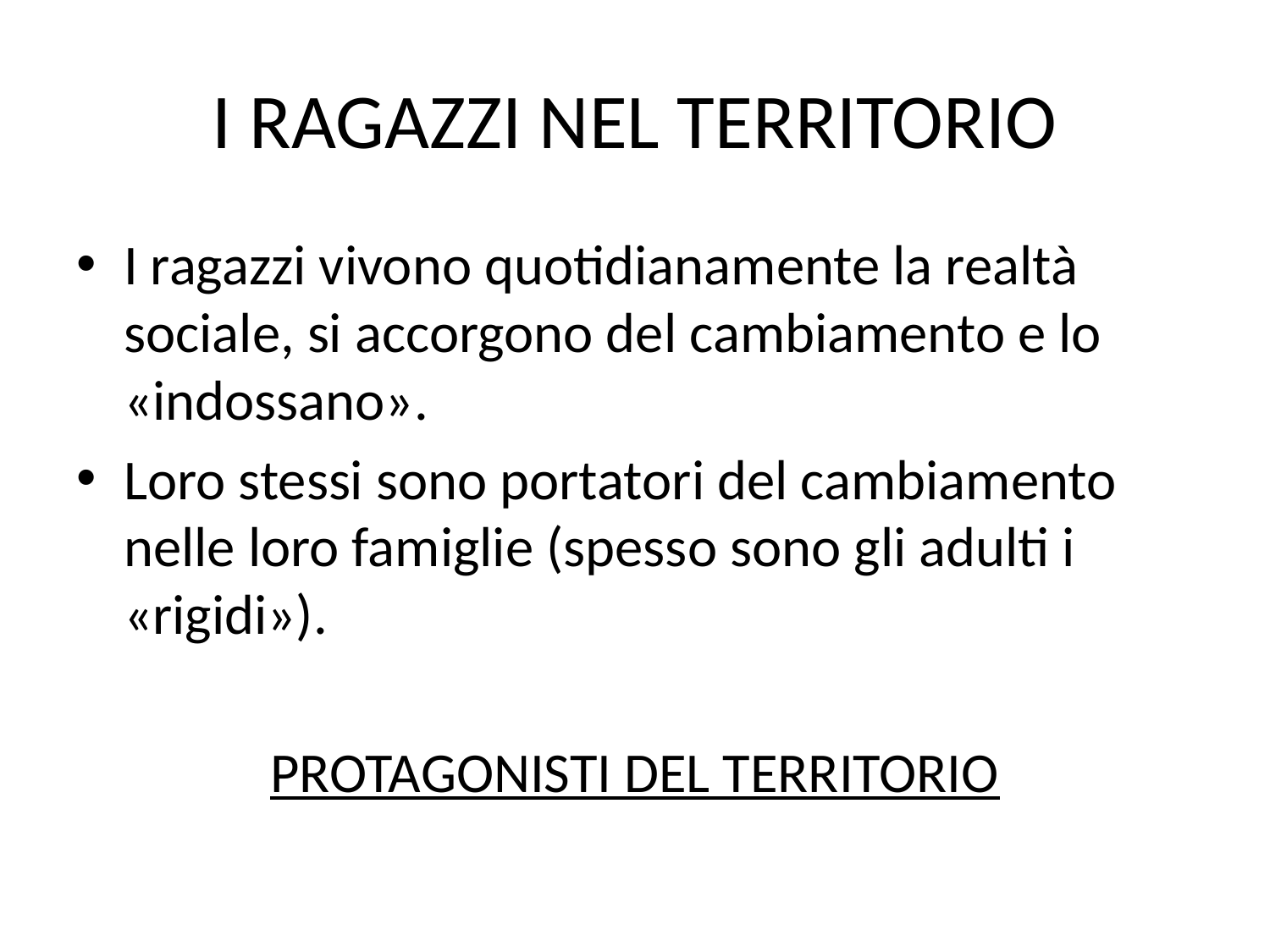

# I RAGAZZI NEL TERRITORIO
I ragazzi vivono quotidianamente la realtà sociale, si accorgono del cambiamento e lo «indossano».
Loro stessi sono portatori del cambiamento nelle loro famiglie (spesso sono gli adulti i «rigidi»).

PROTAGONISTI DEL TERRITORIO